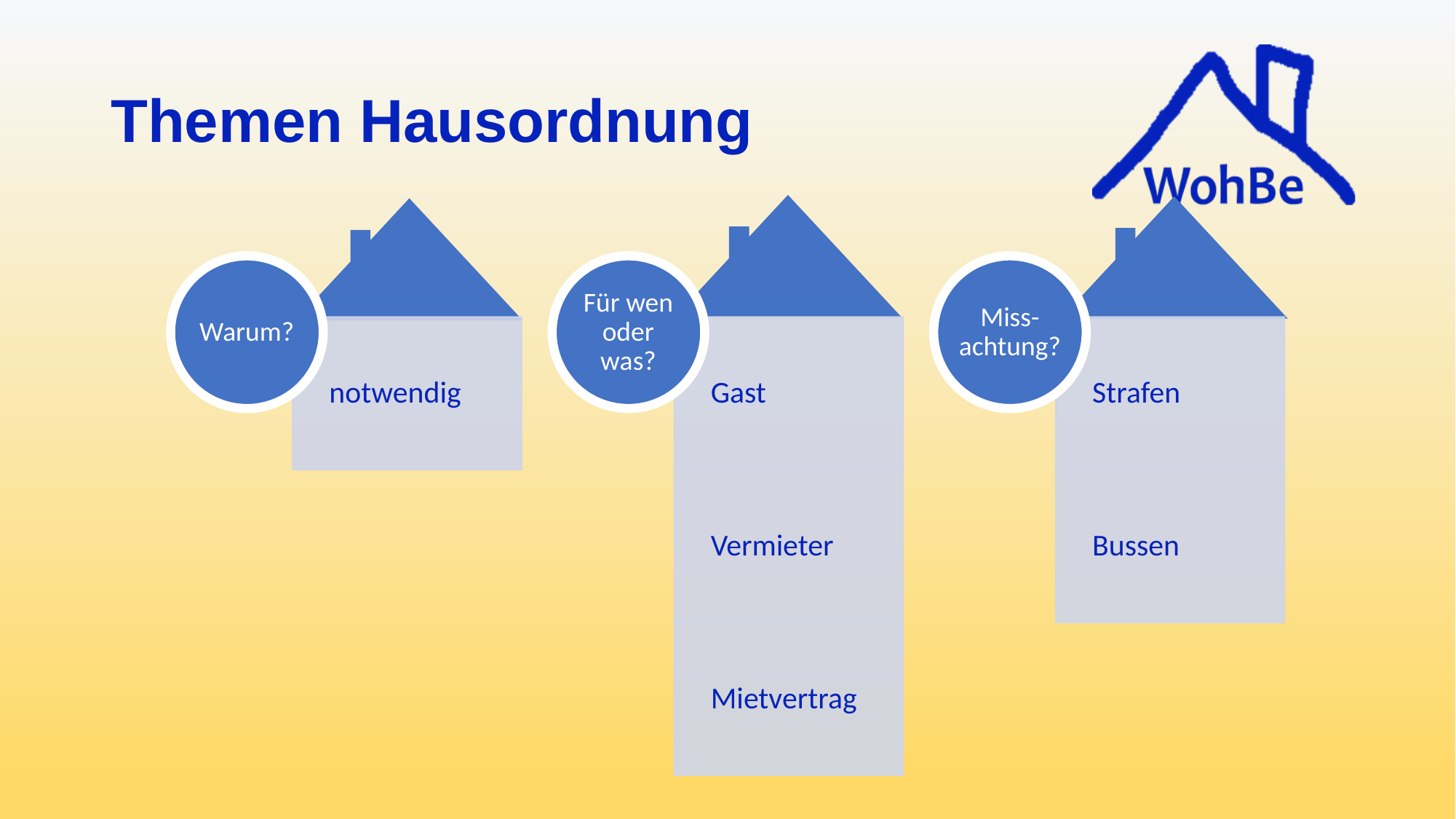

# Themen Hausordnung

notwendig
Warum?
Gast
Vermieter
Mietvertrag
Für wen oder was?
Strafen
Bussen
Miss-achtung?